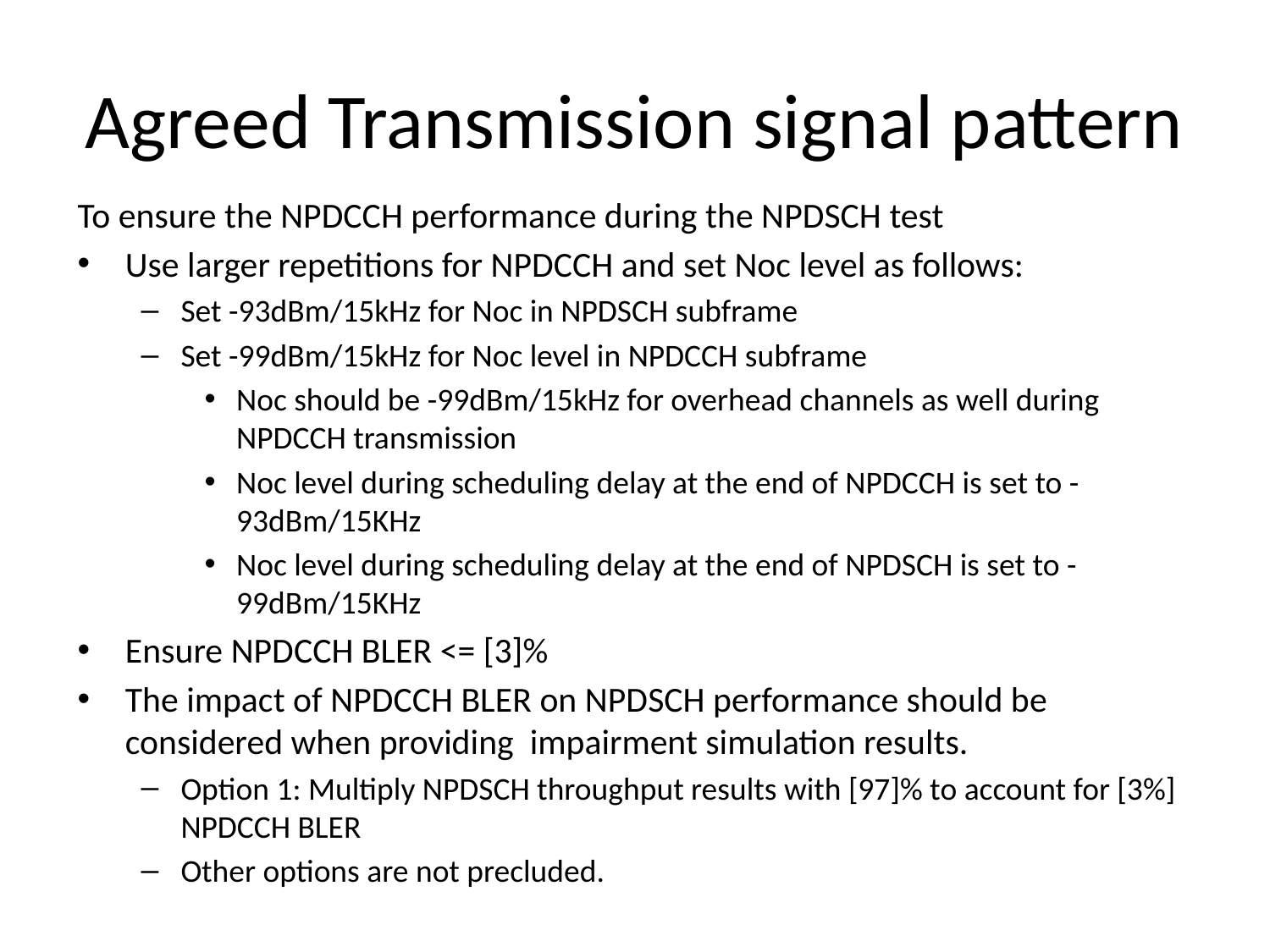

# Agreed Transmission signal pattern
To ensure the NPDCCH performance during the NPDSCH test
Use larger repetitions for NPDCCH and set Noc level as follows:
Set -93dBm/15kHz for Noc in NPDSCH subframe
Set -99dBm/15kHz for Noc level in NPDCCH subframe
Noc should be -99dBm/15kHz for overhead channels as well during NPDCCH transmission
Noc level during scheduling delay at the end of NPDCCH is set to -93dBm/15KHz
Noc level during scheduling delay at the end of NPDSCH is set to -99dBm/15KHz
Ensure NPDCCH BLER <= [3]%
The impact of NPDCCH BLER on NPDSCH performance should be considered when providing  impairment simulation results.
Option 1: Multiply NPDSCH throughput results with [97]% to account for [3%] NPDCCH BLER
Other options are not precluded.